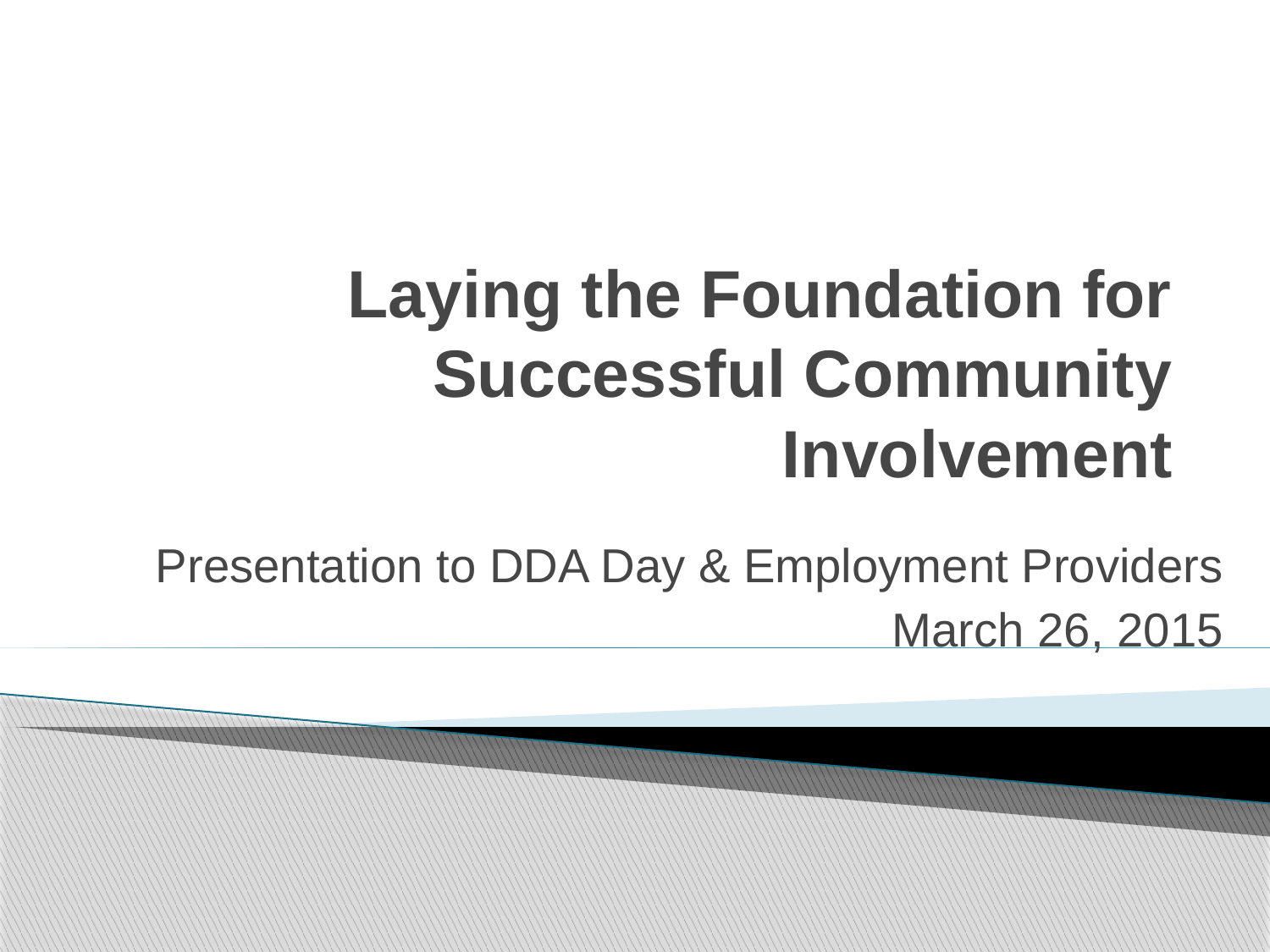

# Laying the Foundation for Successful Community Involvement
Presentation to DDA Day & Employment Providers
March 26, 2015